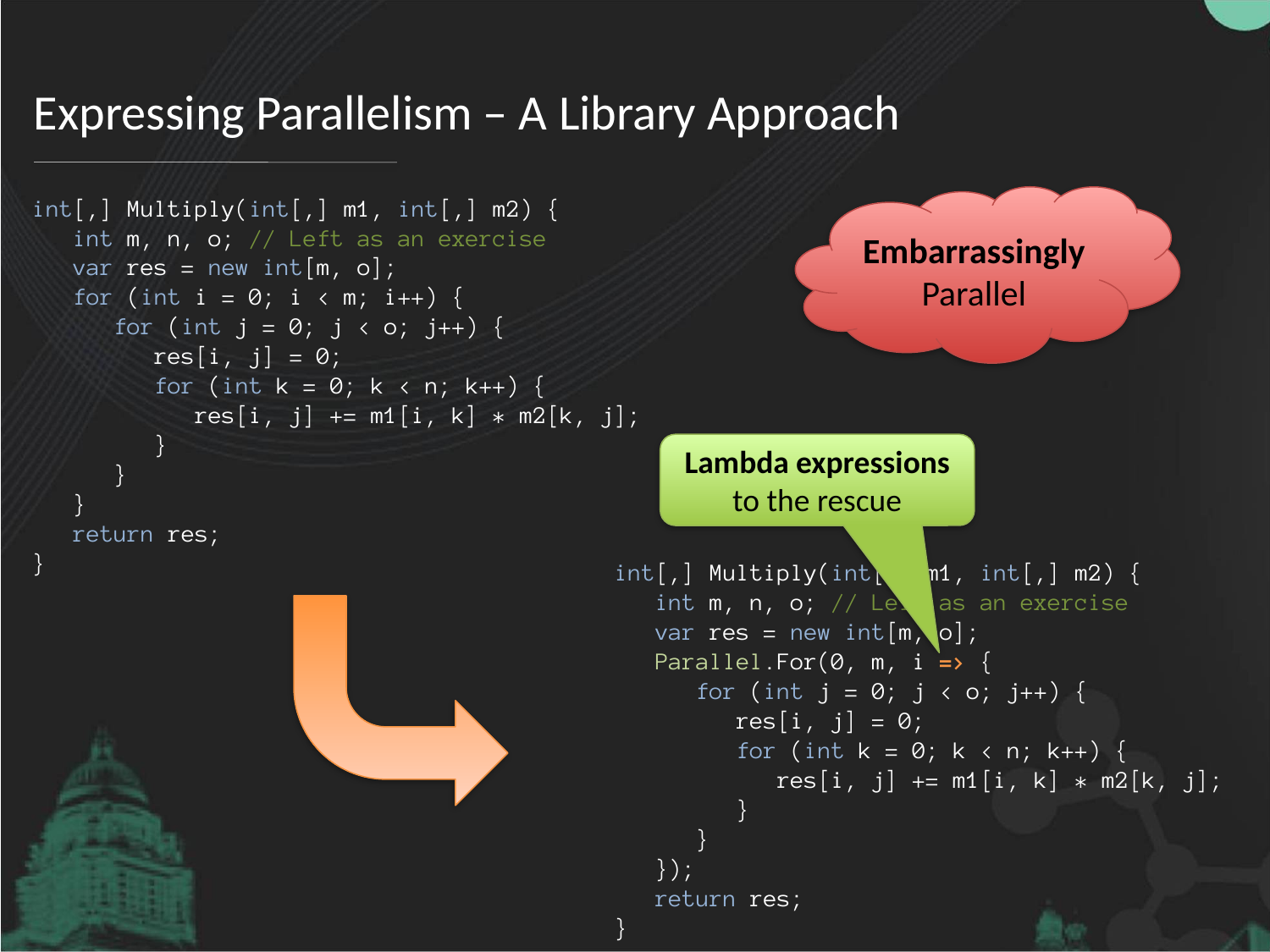

# Expressing Parallelism – A Library Approach
int[,] Multiply(int[,] m1, int[,] m2) {
   int m, n, o; // Left as an exercise
   var res = new int[m, o];
   for (int i = 0; i < m; i++) {
      for (int j = 0; j < o; j++) {
         res[i, j] = 0;
         for (int k = 0; k < n; k++) {
            res[i, j] += m1[i, k] * m2[k, j];
         }
      }
   }
   return res;
}
Embarrassingly Parallel
Lambda expressions to the rescue
int[,] Multiply(int[,] m1, int[,] m2) {
   int m, n, o; // Left as an exercise
   var res = new int[m, o];
   Parallel.For(0, m, i => {
      for (int j = 0; j < o; j++) {
         res[i, j] = 0;
         for (int k = 0; k < n; k++) {
            res[i, j] += m1[i, k] * m2[k, j];
         }
      }
   });
   return res;
}